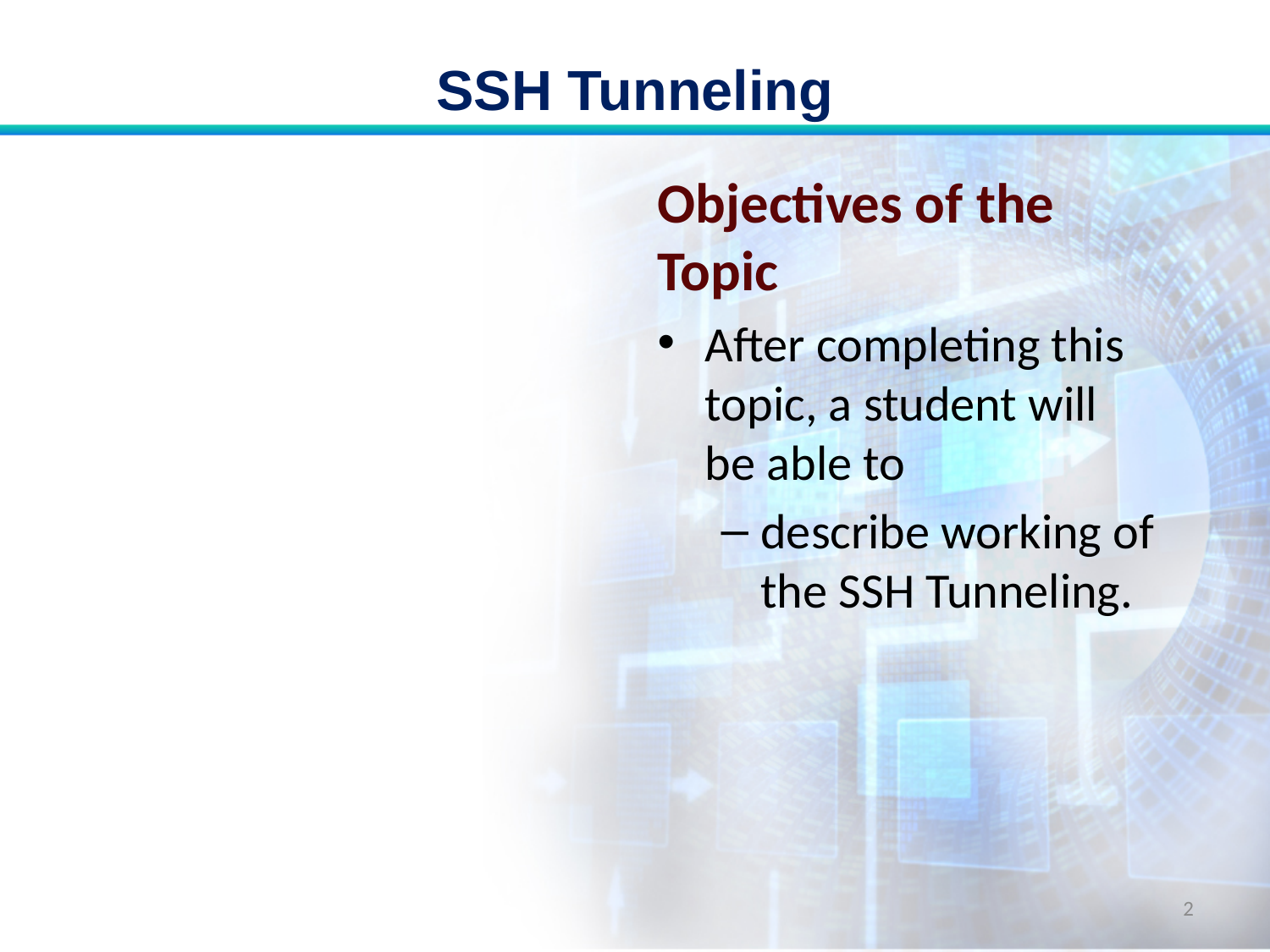

# SSH Tunneling
Objectives of the Topic
After completing this topic, a student will be able to
describe working of the SSH Tunneling.
2